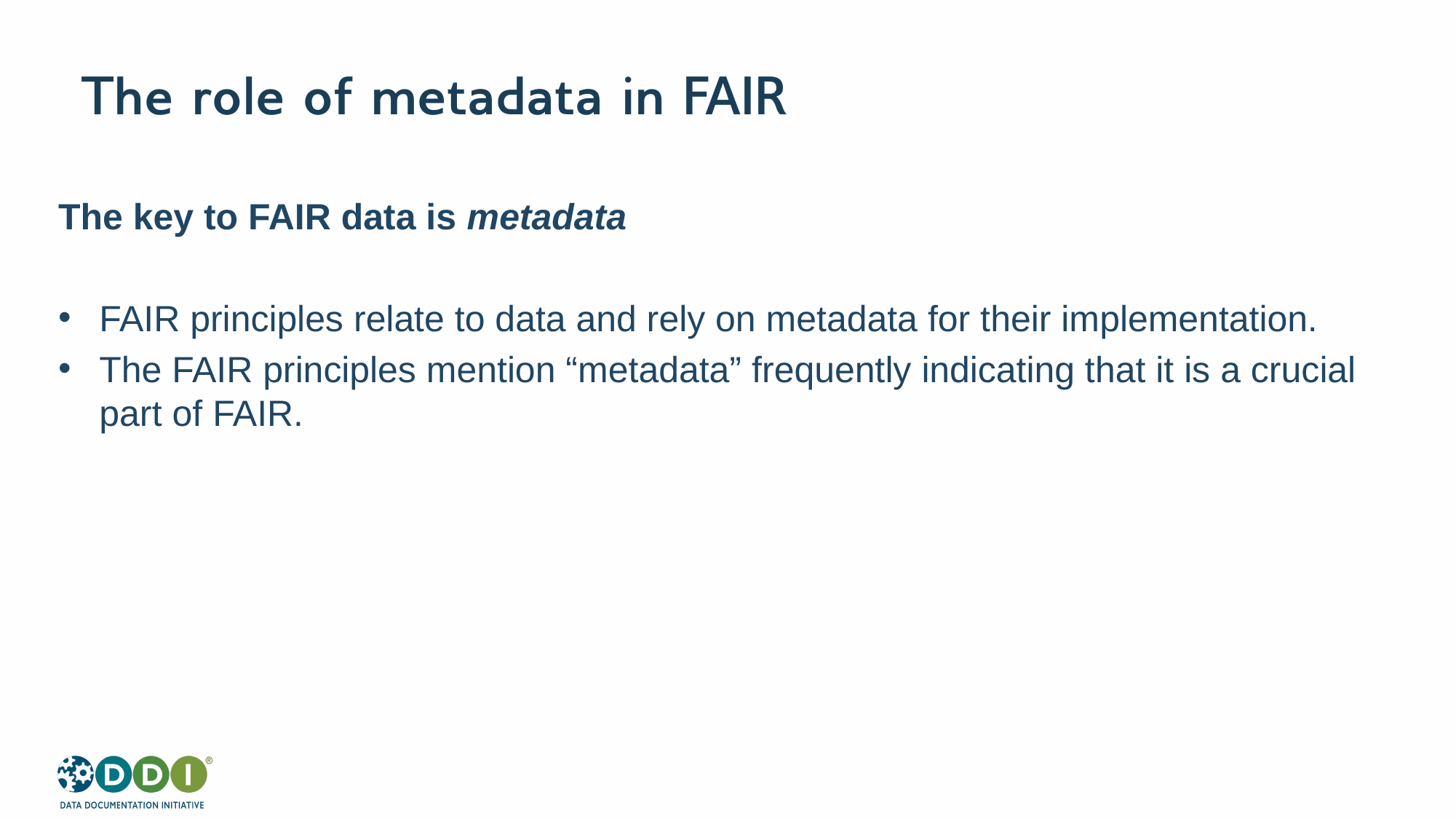

# The role of metadata in FAIR

The key to FAIR data is metadata

FAIR principles relate to data and rely on metadata for their implementation.
The FAIR principles mention “metadata” frequently indicating that it is a crucial part of FAIR.